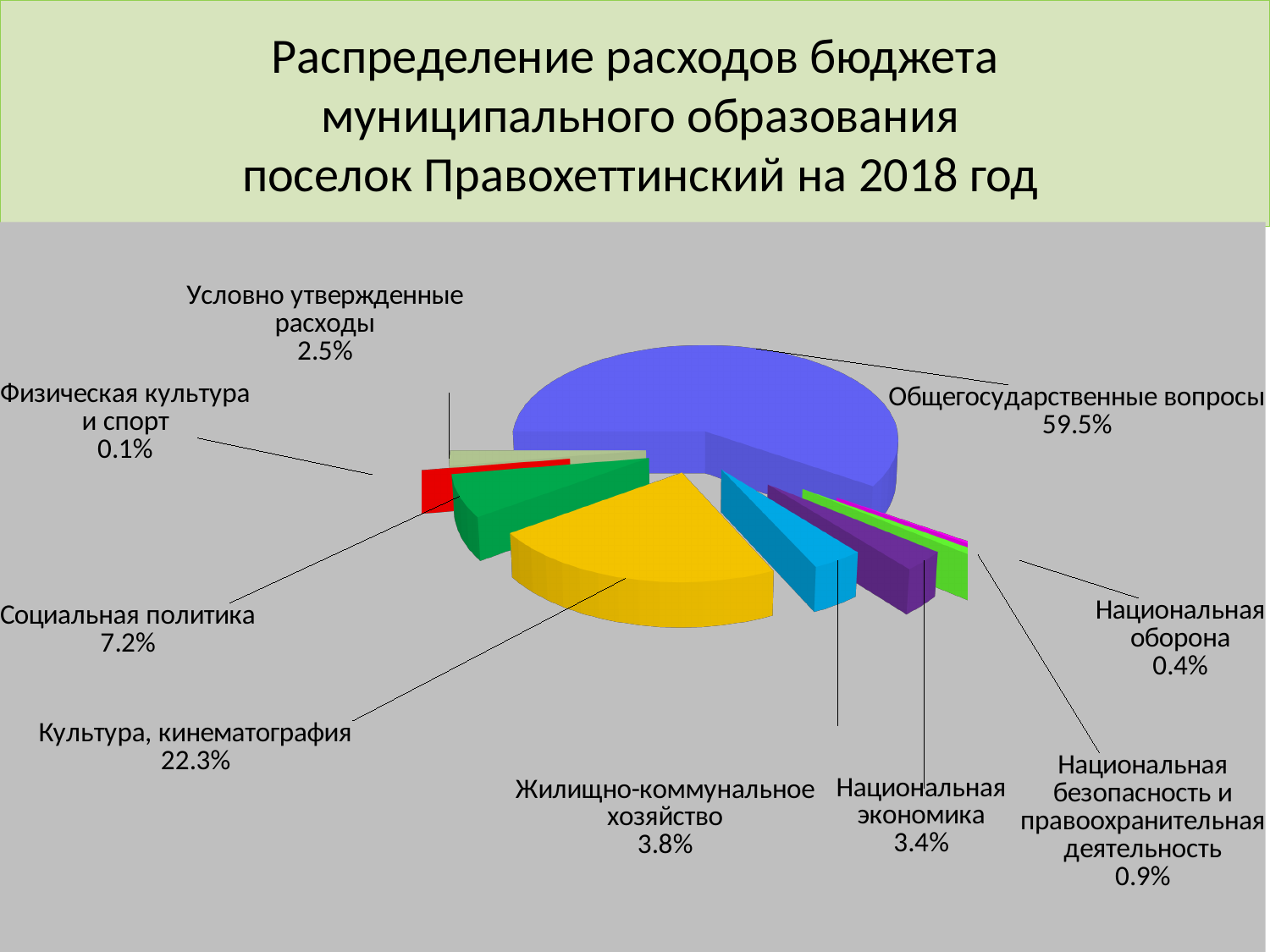

# Распределение расходов бюджета муниципального образования поселок Правохеттинский на 2018 год

[unsupported chart]